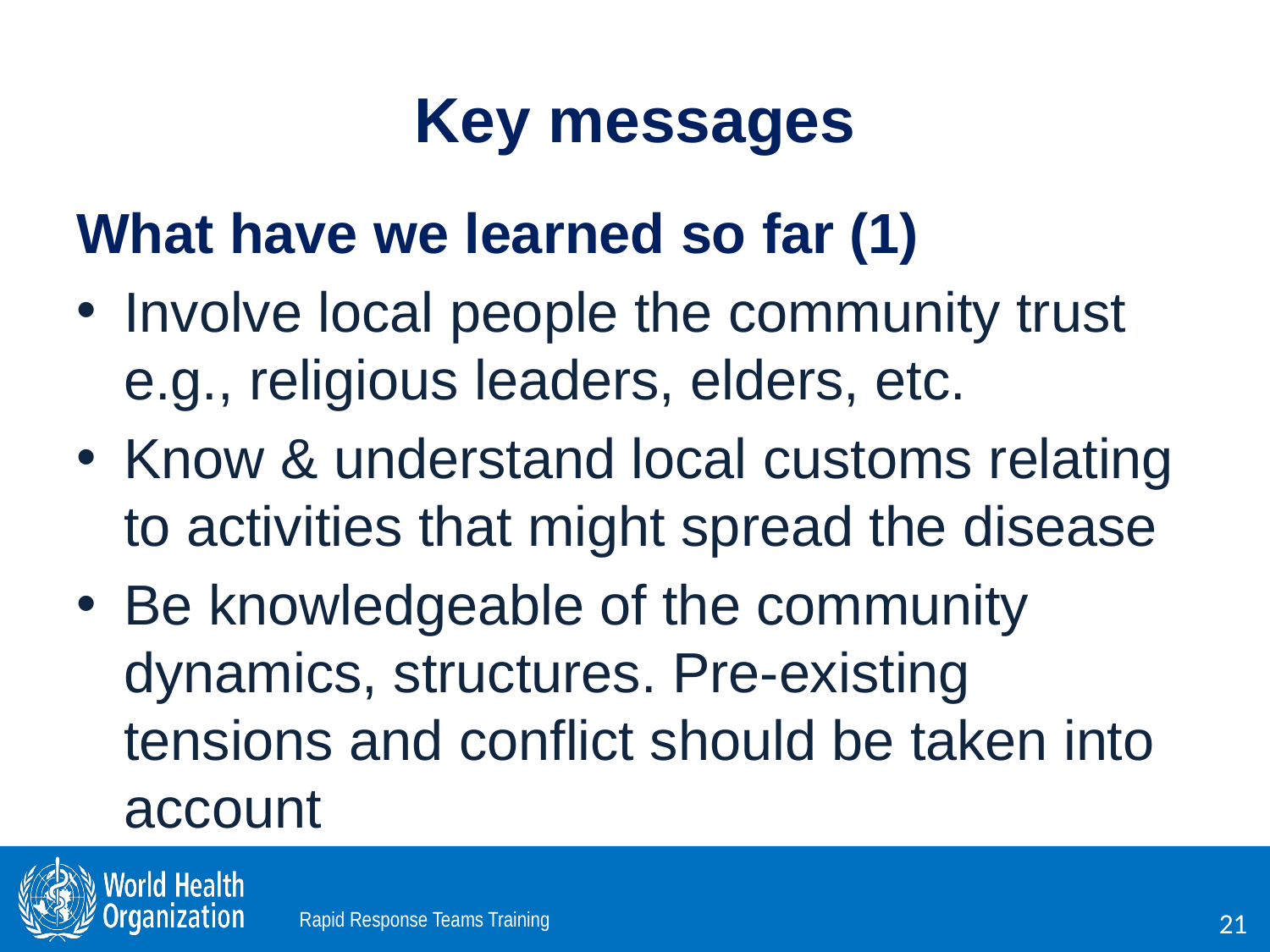

# Key messages
What have we learned so far (1)
Involve local people the community trust e.g., religious leaders, elders, etc.
Know & understand local customs relating to activities that might spread the disease
Be knowledgeable of the community dynamics, structures. Pre-existing tensions and conflict should be taken into account